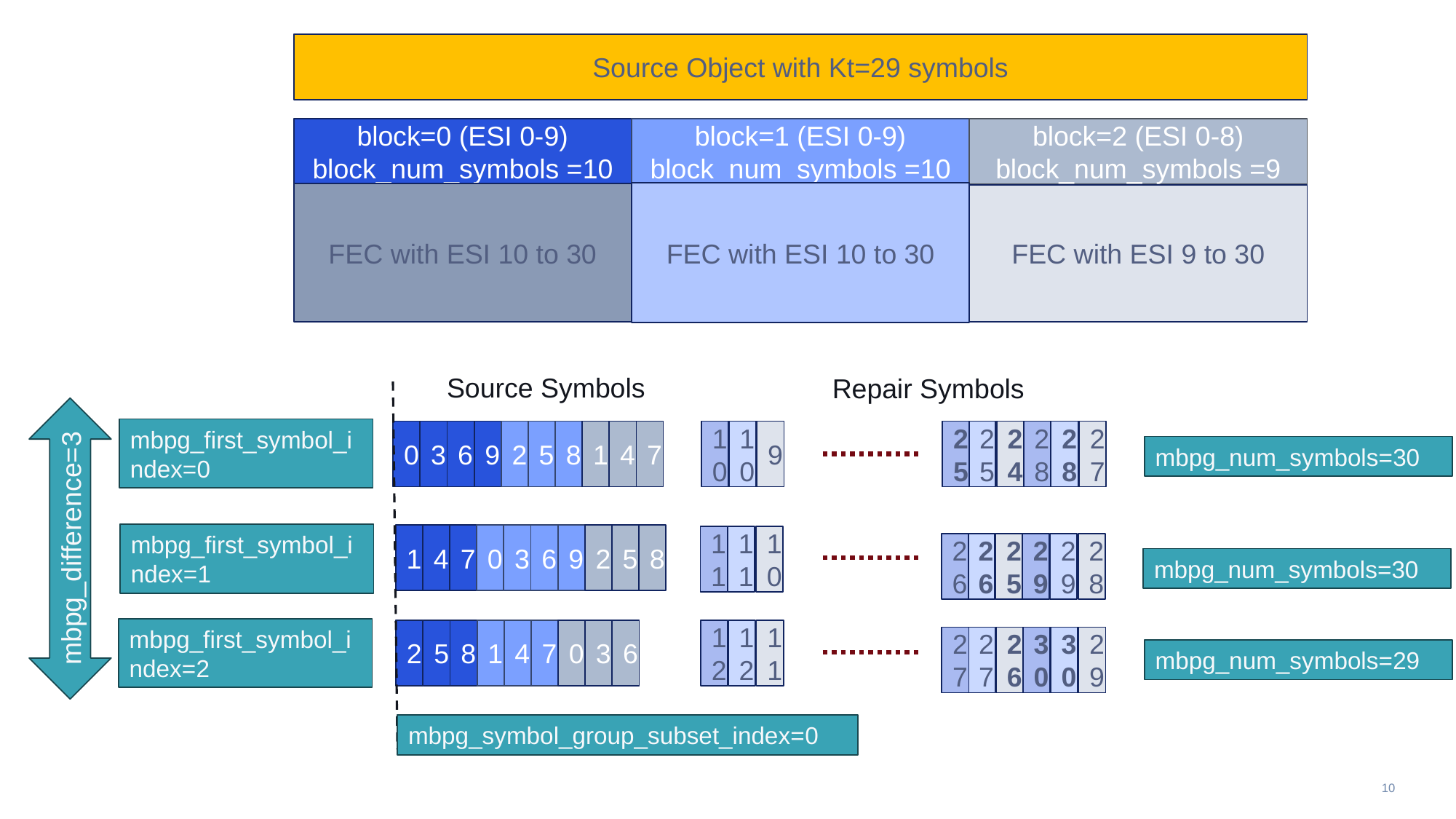

Source Object with Kt=29 symbols
block=0 (ESI 0-9)
block_num_symbols =10
block=1 (ESI 0-9)
block_num_symbols =10
block=2 (ESI 0-8)
block_num_symbols =9
FEC with ESI 10 to 30
FEC with ESI 10 to 30
FEC with ESI 9 to 30
Source Symbols
Repair Symbols
mbpg_first_symbol_index=0
0
3
6
9
2
5
8
1
4
7
10
10
9
25
25
24
28
28
27
mbpg_num_symbols=30
mbpg_difference=3
mbpg_first_symbol_index=1
1
4
7
0
3
6
9
2
5
8
11
11
10
26
26
25
29
29
28
mbpg_num_symbols=30
mbpg_first_symbol_index=2
2
5
8
1
4
7
0
3
6
12
12
11
27
27
26
30
30
29
mbpg_num_symbols=29
mbpg_symbol_group_subset_index=0